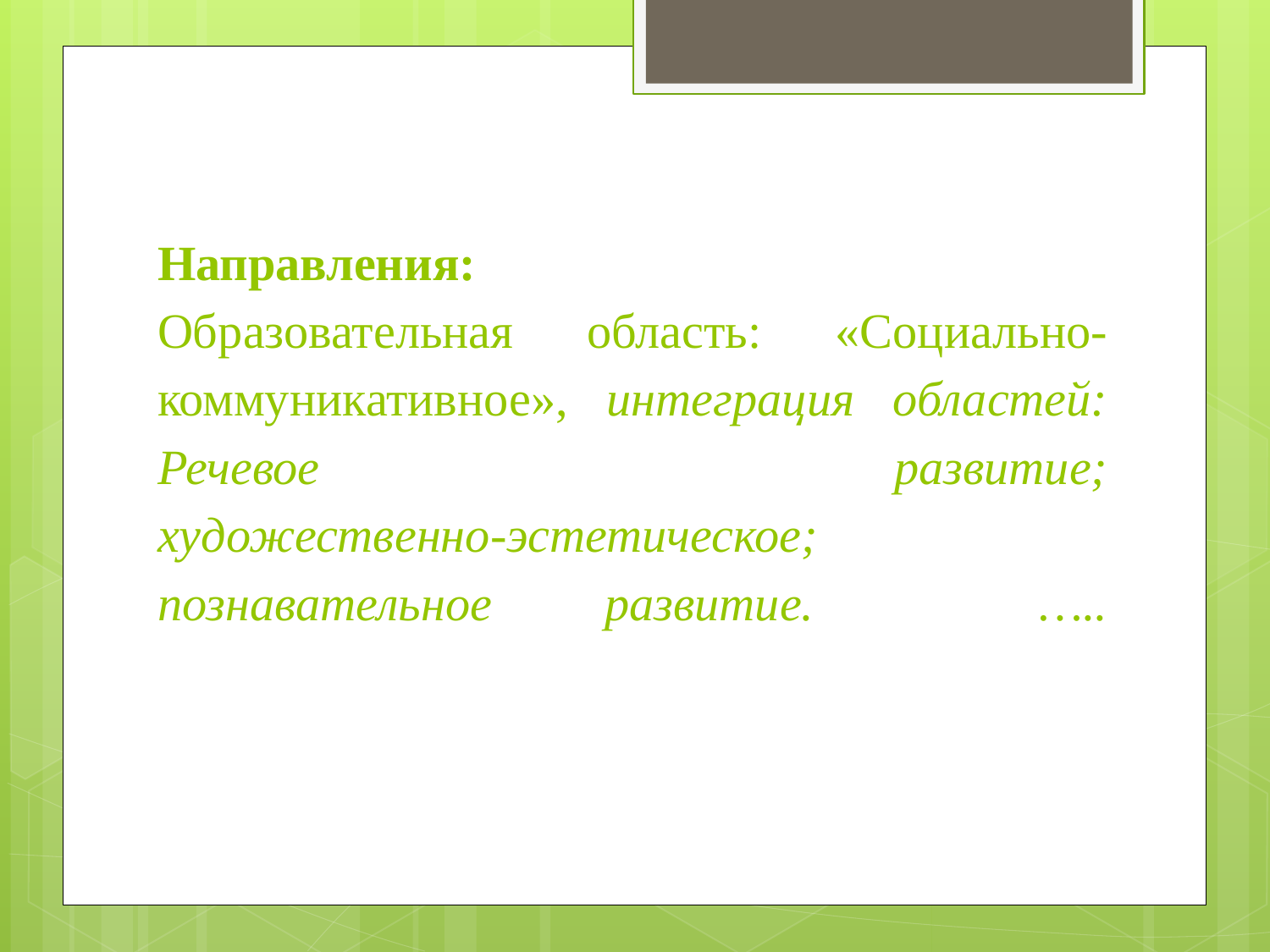

# Направления: Образовательная область: «Социально-коммуникативное», интеграция областей: Речевое развитие; художественно-эстетическое; познавательное развитие.  …..